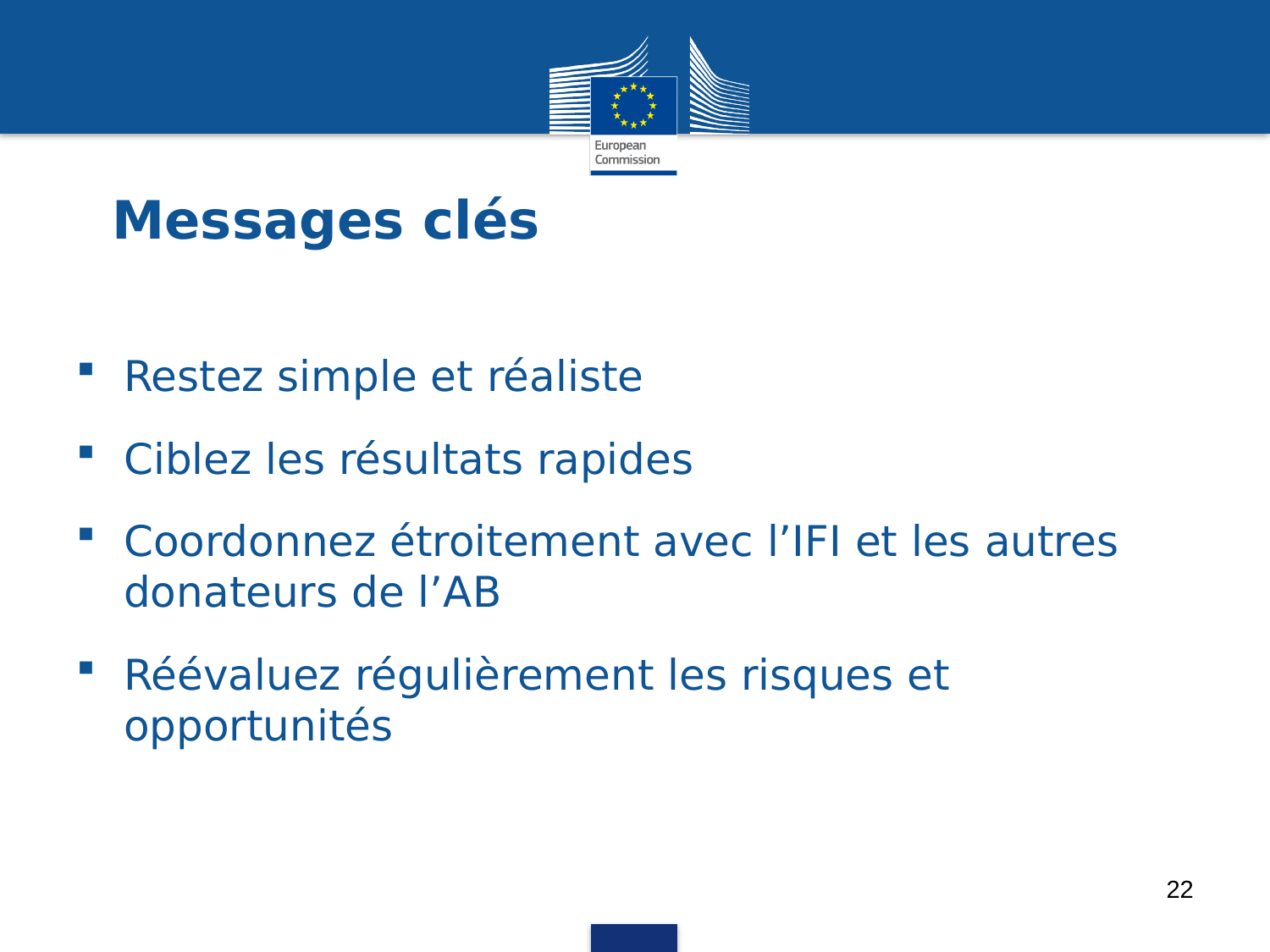

# Messages clés

Restez simple et réaliste
Ciblez les résultats rapides
Coordonnez étroitement avec l’IFI et les autres donateurs de l’AB
Réévaluez régulièrement les risques et opportunités

22